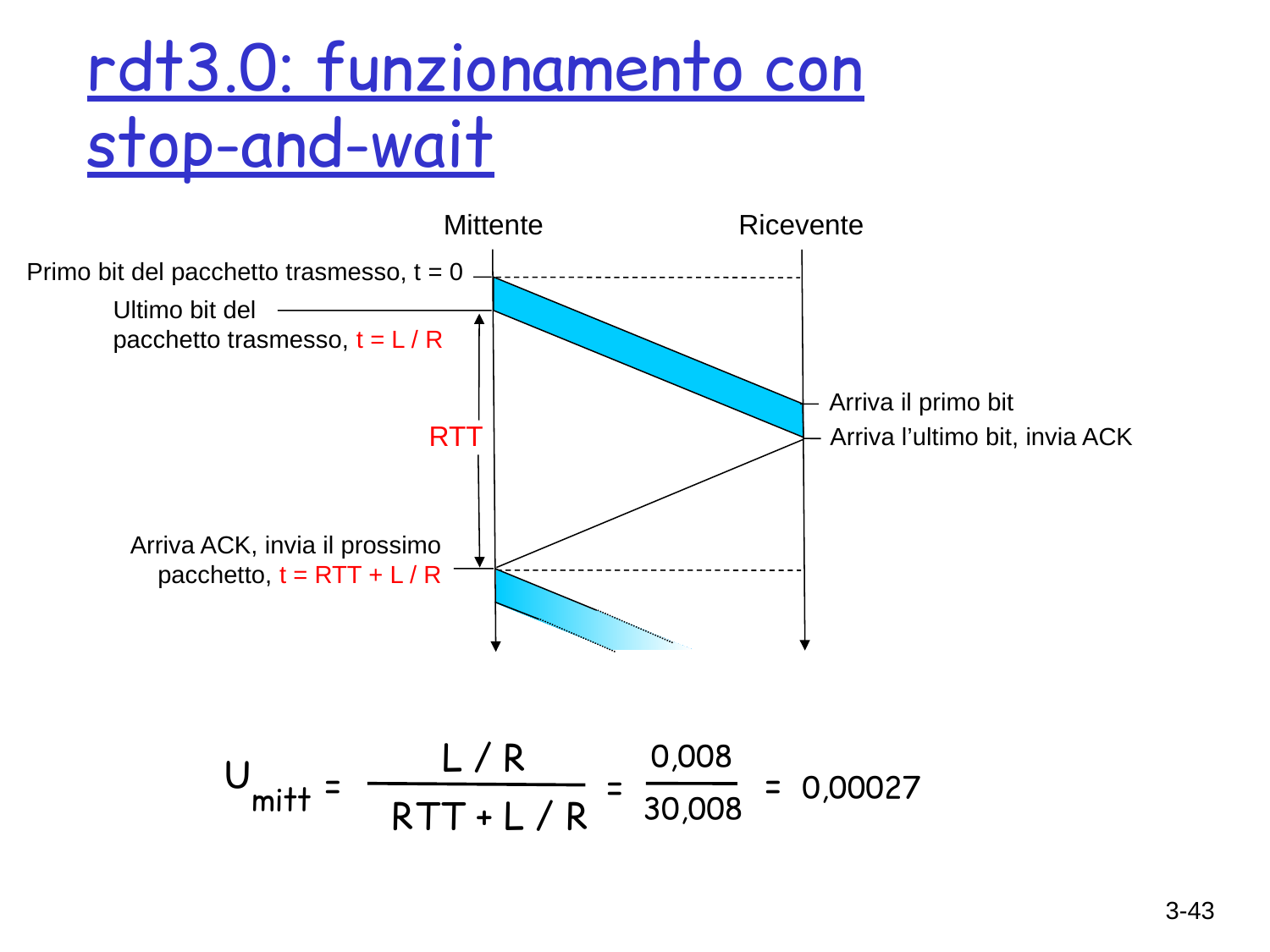

# rdt3.0: funzionamento con stop-and-wait
Mittente
Ricevente

Primo bit del pacchetto trasmesso, t = 0

Ultimo bit del
pacchetto trasmesso, t = L / R

Arriva il primo bit

RTT
Arriva l’ultimo bit, invia ACK

Arriva ACK, invia il prossimo pacchetto, t = RTT + L / R

L / R

0,008

U
=

=
=

0,00027
mitt

30,008

RTT + L / R

3-43